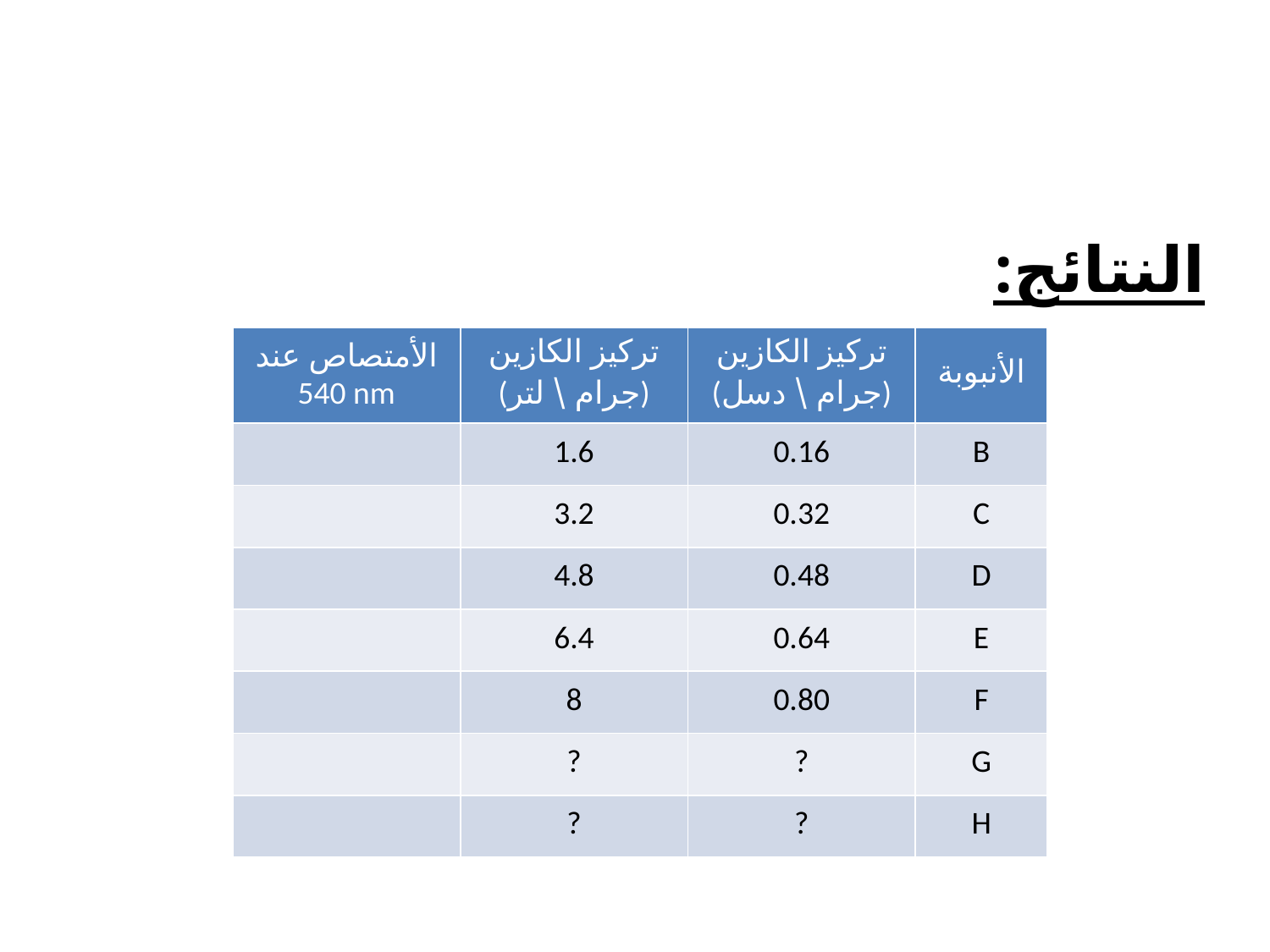

#
النتائج:

| الأمتصاص عند 540 nm | تركيز الكازين (جرام \ لتر) | تركيز الكازين (جرام \ دسل) | الأنبوبة |
| --- | --- | --- | --- |
|  | 1.6 | 0.16 | B |
|  | 3.2 | 0.32 | C |
|  | 4.8 | 0.48 | D |
|  | 6.4 | 0.64 | E |
|  | 8 | 0.80 | F |
|  | ? | ? | G |
|  | ? | ? | H |